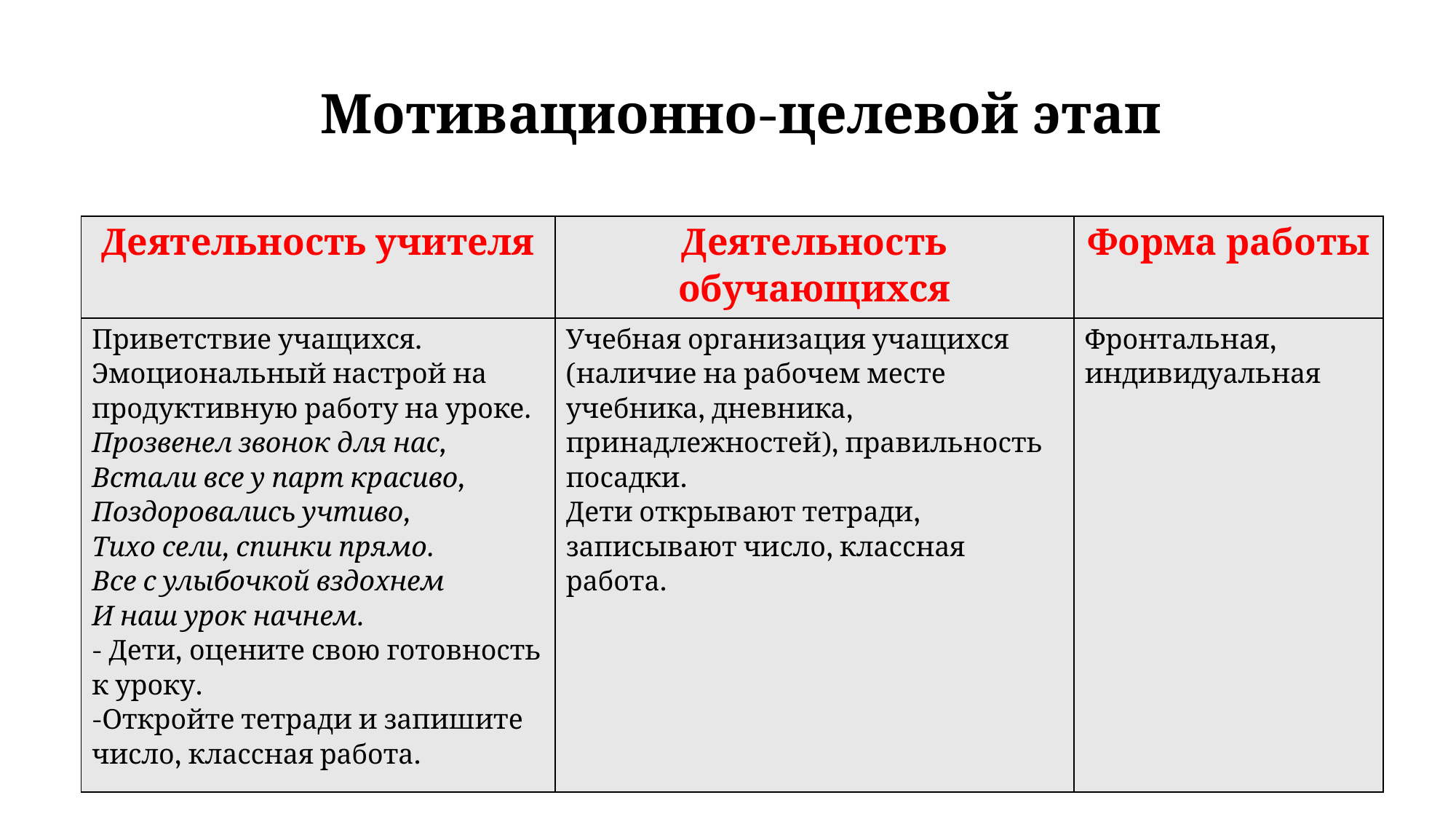

Мотивационно-целевой этап
| Деятельность учителя | Деятельность обучающихся | Форма работы |
| --- | --- | --- |
| Приветствие учащихся. Эмоциональный настрой на продуктивную работу на уроке. Прозвенел звонок для нас, Встали все у парт красиво, Поздоровались учтиво, Тихо сели, спинки прямо. Все с улыбочкой вздохнем И наш урок начнем. - Дети, оцените свою готовность к уроку. -Откройте тетради и запишите число, классная работа. | Учебная организация учащихся (наличие на рабочем месте учебника, дневника, принадлежностей), правильность посадки. Дети открывают тетради, записывают число, классная работа. | Фронтальная, индивидуальная |